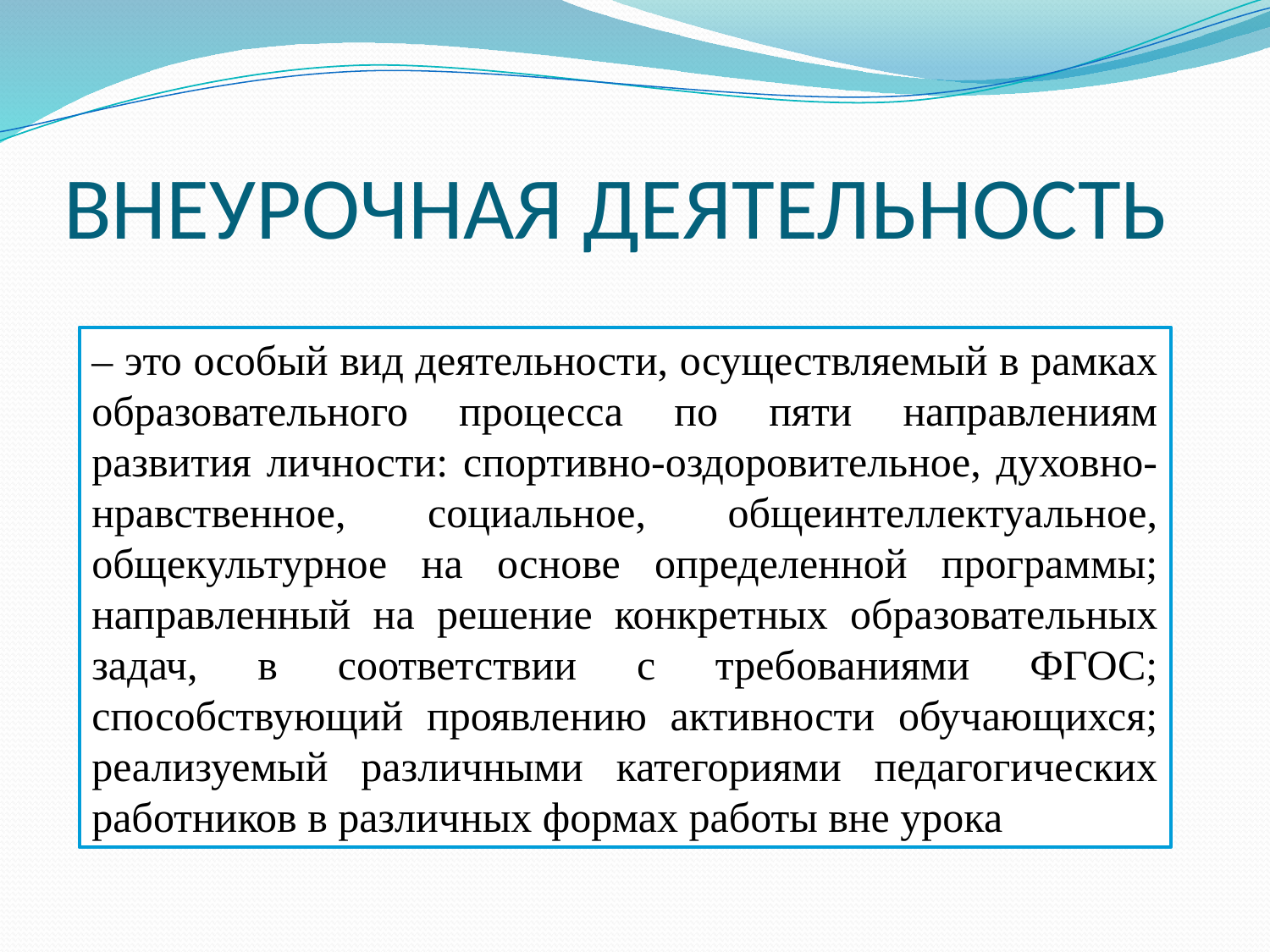

# ВНЕУРОЧНАЯ ДЕЯТЕЛЬНОСТЬ
– это особый вид деятельности, осуществляемый в рамках образовательного процесса по пяти направлениям развития личности: спортивно-оздоровительное, духовно-нравственное, социальное, общеинтеллектуальное, общекультурное на основе определенной программы; направленный на решение конкретных образовательных задач, в соответствии с требованиями ФГОС; способствующий проявлению активности обучающихся; реализуемый различными категориями педагогических работников в различных формах работы вне урока